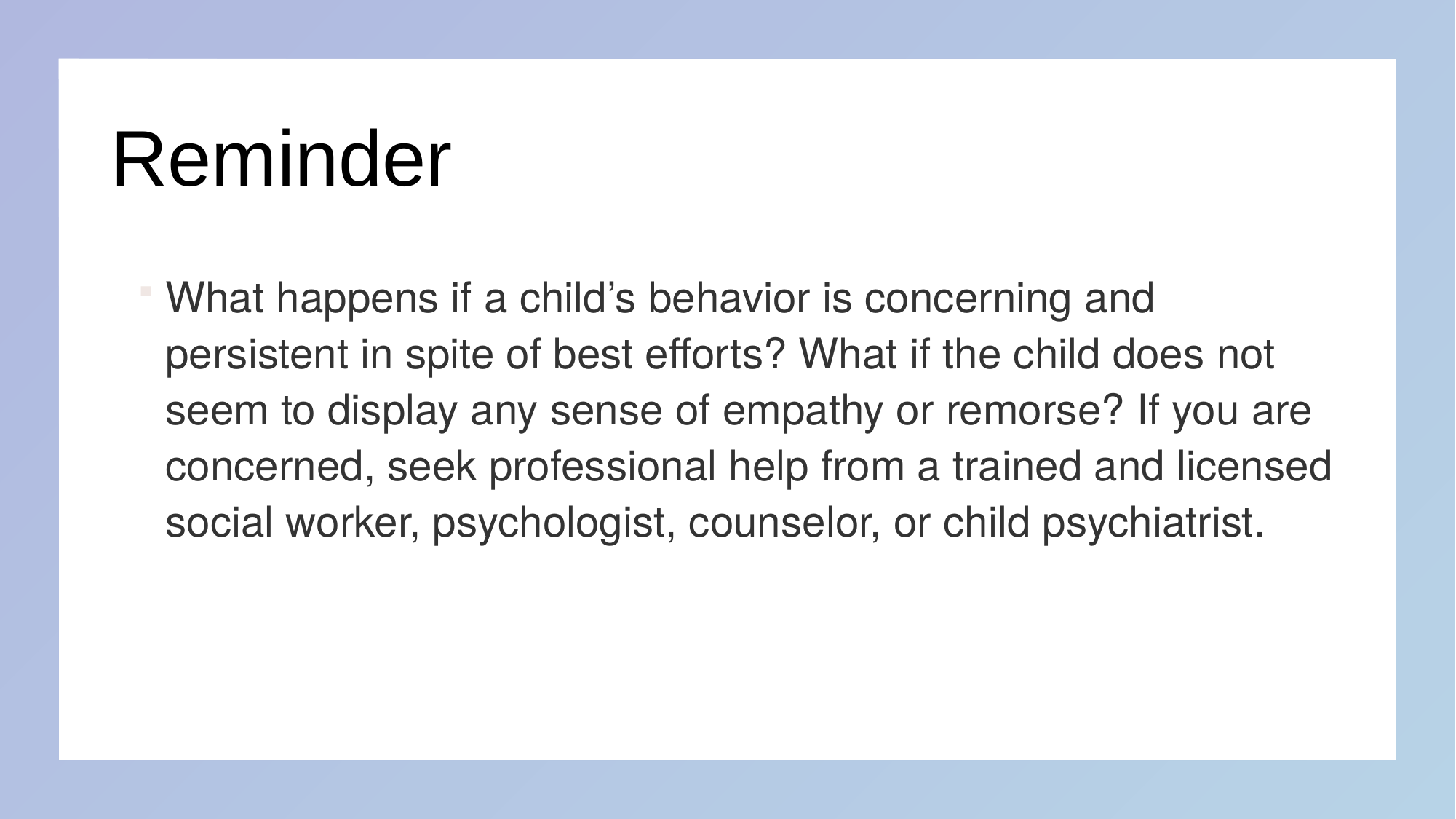

# Reminder
What happens if a child’s behavior is concerning and persistent in spite of best efforts? What if the child does not seem to display any sense of empathy or remorse? If you are concerned, seek professional help from a trained and licensed social worker, psychologist, counselor, or child psychiatrist.